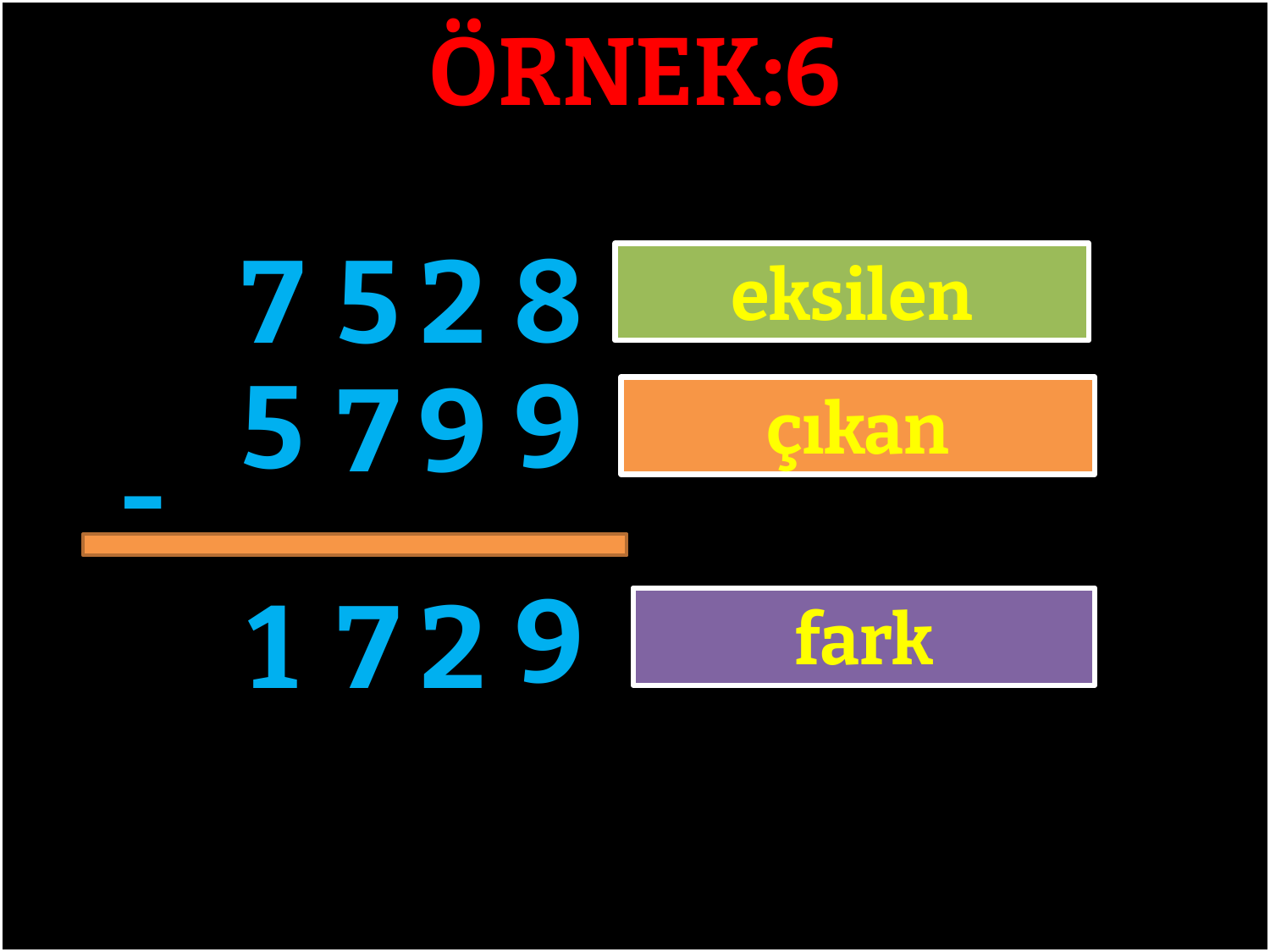

ÖRNEK:6
8
7
5
2
eksilen
#
9
5
7
9
çıkan
-

9
1
7
2
fark